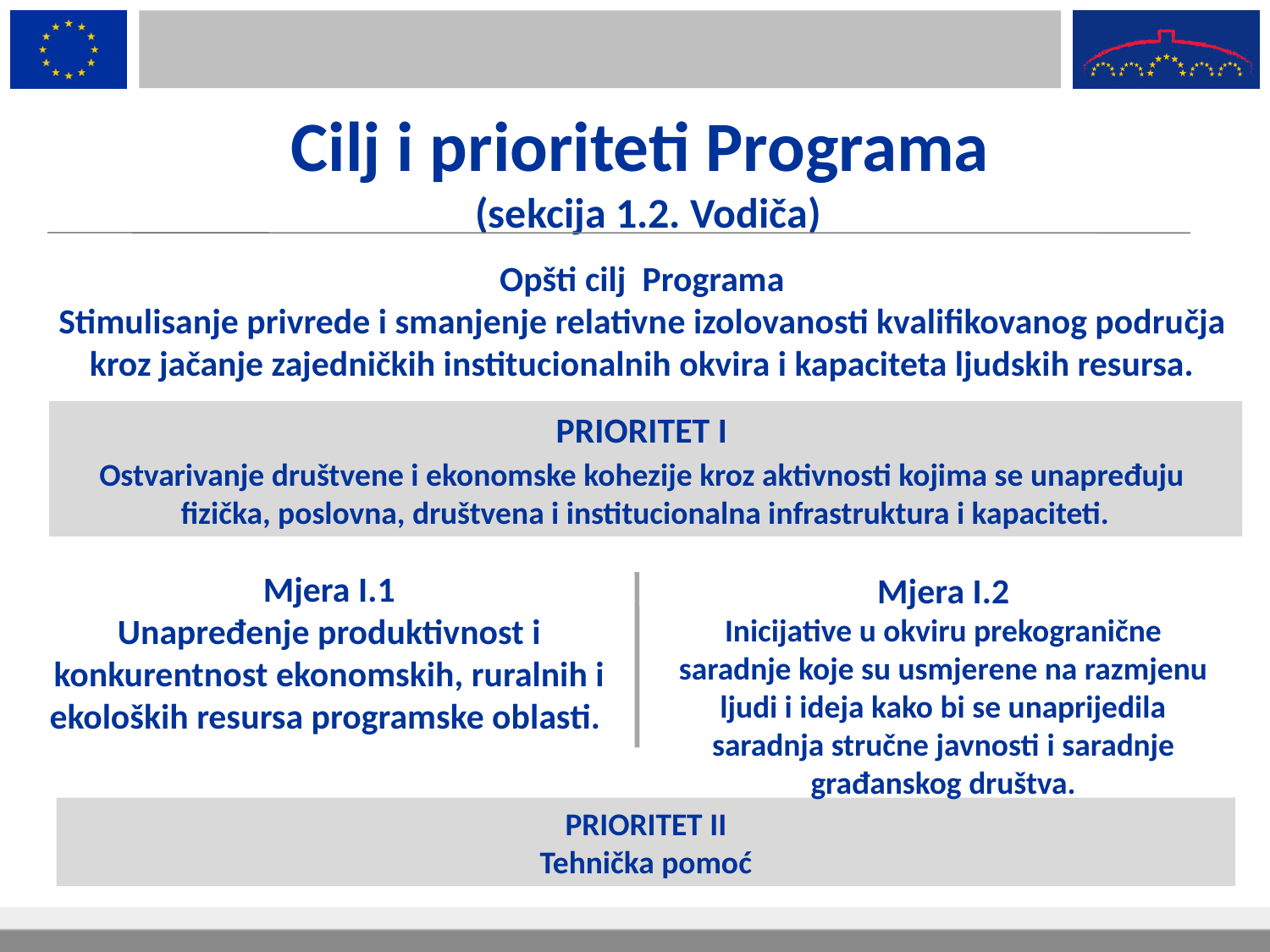

Cilj i prioriteti Programa
(sekcija 1.2. Vodiča)
Opšti cilj  Programa
Stimulisanje privrede i smanjenje relativne izolovanosti kvalifikovanog područja
kroz jačanje zajedničkih institucionalnih okvira i kapaciteta ljudskih resursa.

PRIORITET I
Ostvarivanje društvene i ekonomske kohezije kroz aktivnosti kojima se unapređuju  fizička, poslovna, društvena i institucionalna infrastruktura i kapaciteti.
Mjera I.1
Unapređenje produktivnost i konkurentnost ekonomskih, ruralnih i ekoloških resursa programske oblasti.
Mjera I.2
Inicijative u okviru prekogranične saradnje koje su usmjerene na razmjenu ljudi i ideja kako bi se unaprijedila saradnja stručne javnosti i saradnje građanskog društva.

PRIORITET II
Tehnička pomoć